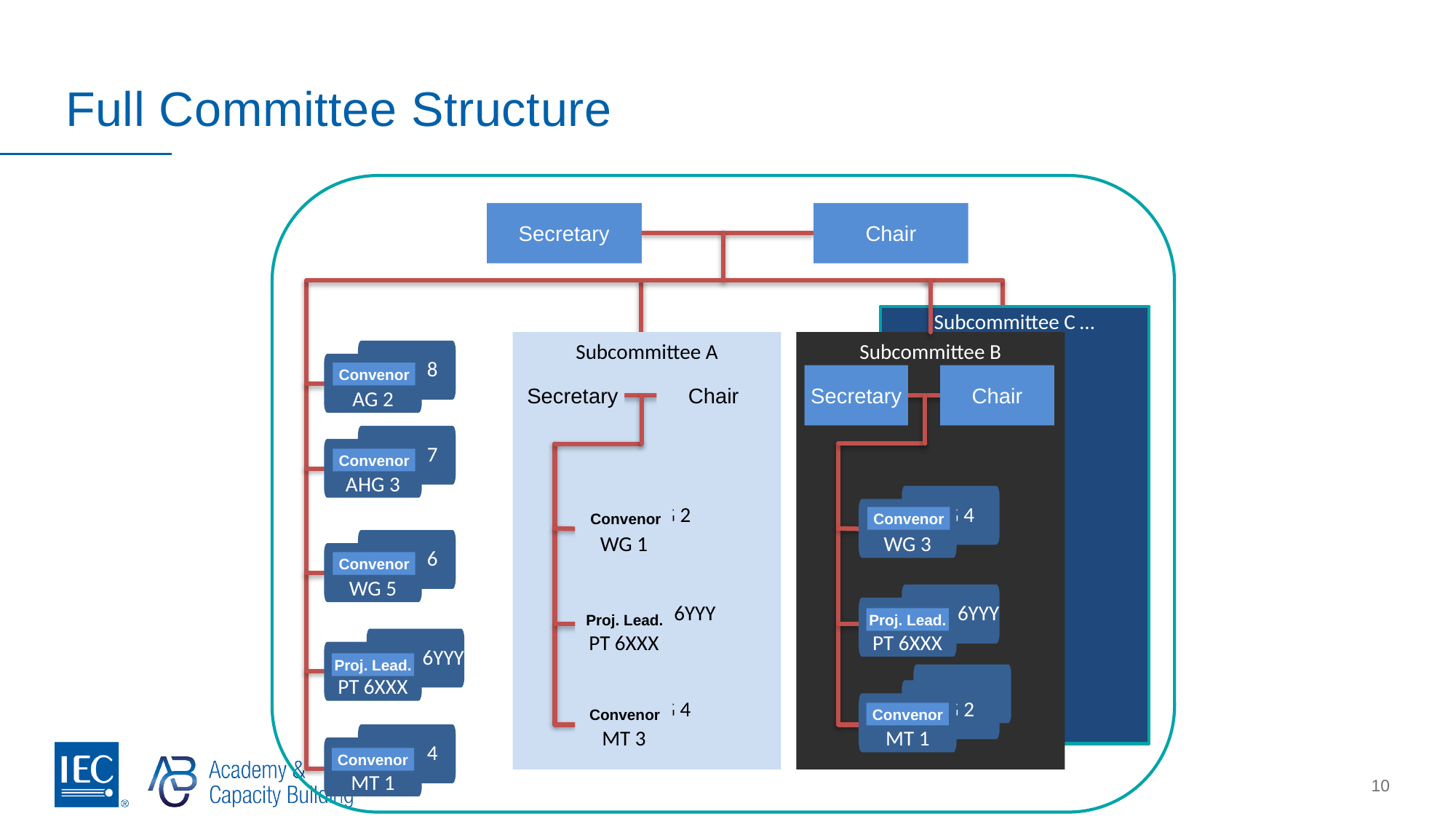

# Full Committee Structure

Secretary
Chair
WG    8

AG 2
Convenor
WG    7

AHG 3
Convenor
WG    6

WG 5
Convenor
6YYY

PT 6XXX
Proj. Lead.
WG    4

MT 1
Convenor
Subcommittee A
Secretary
Chair
WG 2

WG 1
Convenor
Convenor
6YYY

PT 6XXX
Convenor
Proj. Lead.
WG
WG 4

MT 3
Convenor
Convenor
Subcommittee C …
Subcommittee B
Secretary
Chair
WG 4

WG 3
Convenor
Convenor
6YYY

PT 6XXX
Convenor
Proj. Lead.
WG
WG 2

MT 1
Convenor
Convenor
10